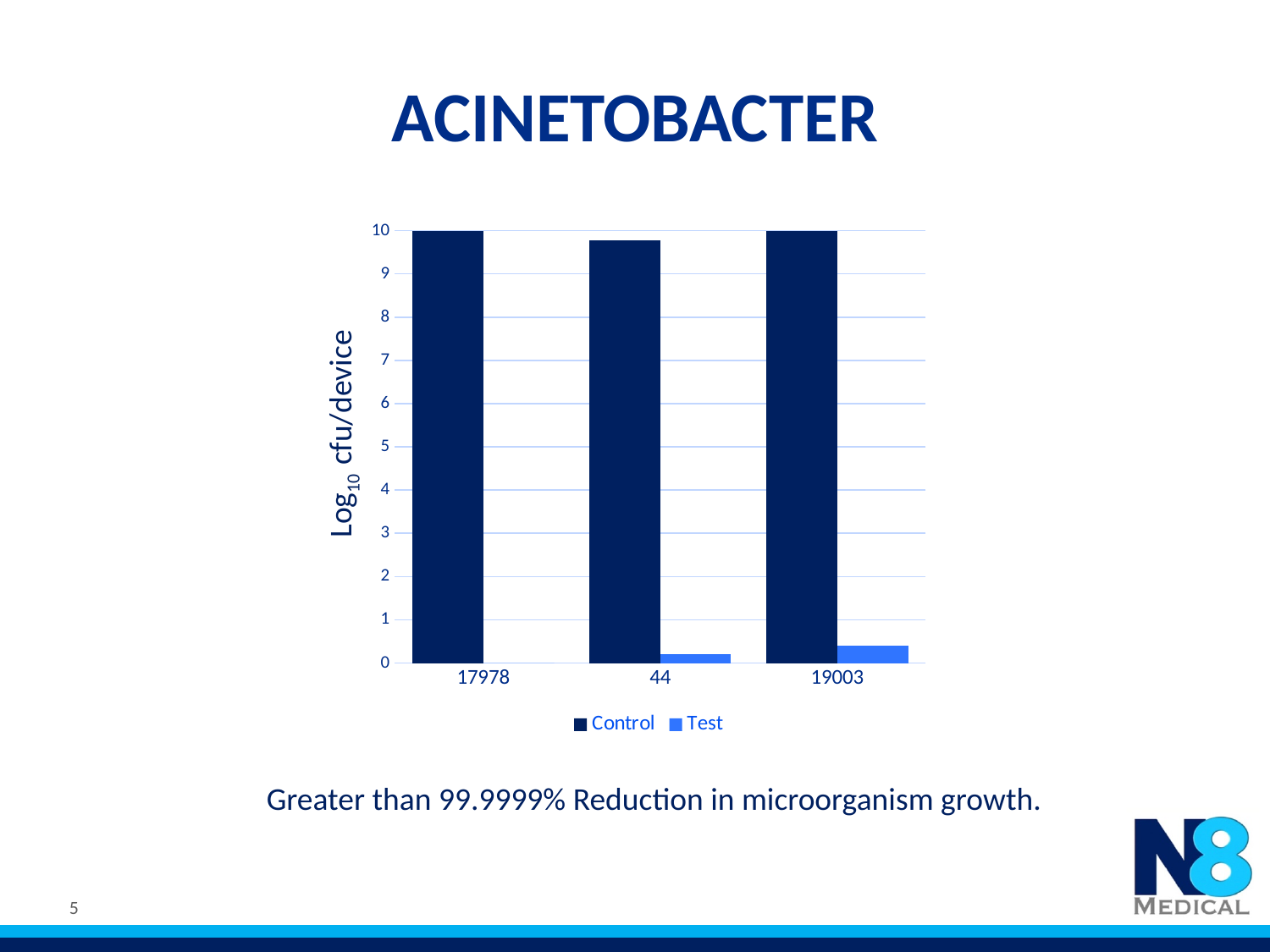

# Acinetobacter

### Chart

| Category | Control | Test |
|---|---|---|
| 17978 | 10.2 | 0.0 |
| 44 | 9.78 | 0.21 |
| 19003 | 10.15 | 0.41 |
Log10  cfu/device
Greater than 99.9999% Reduction in microorganism growth.